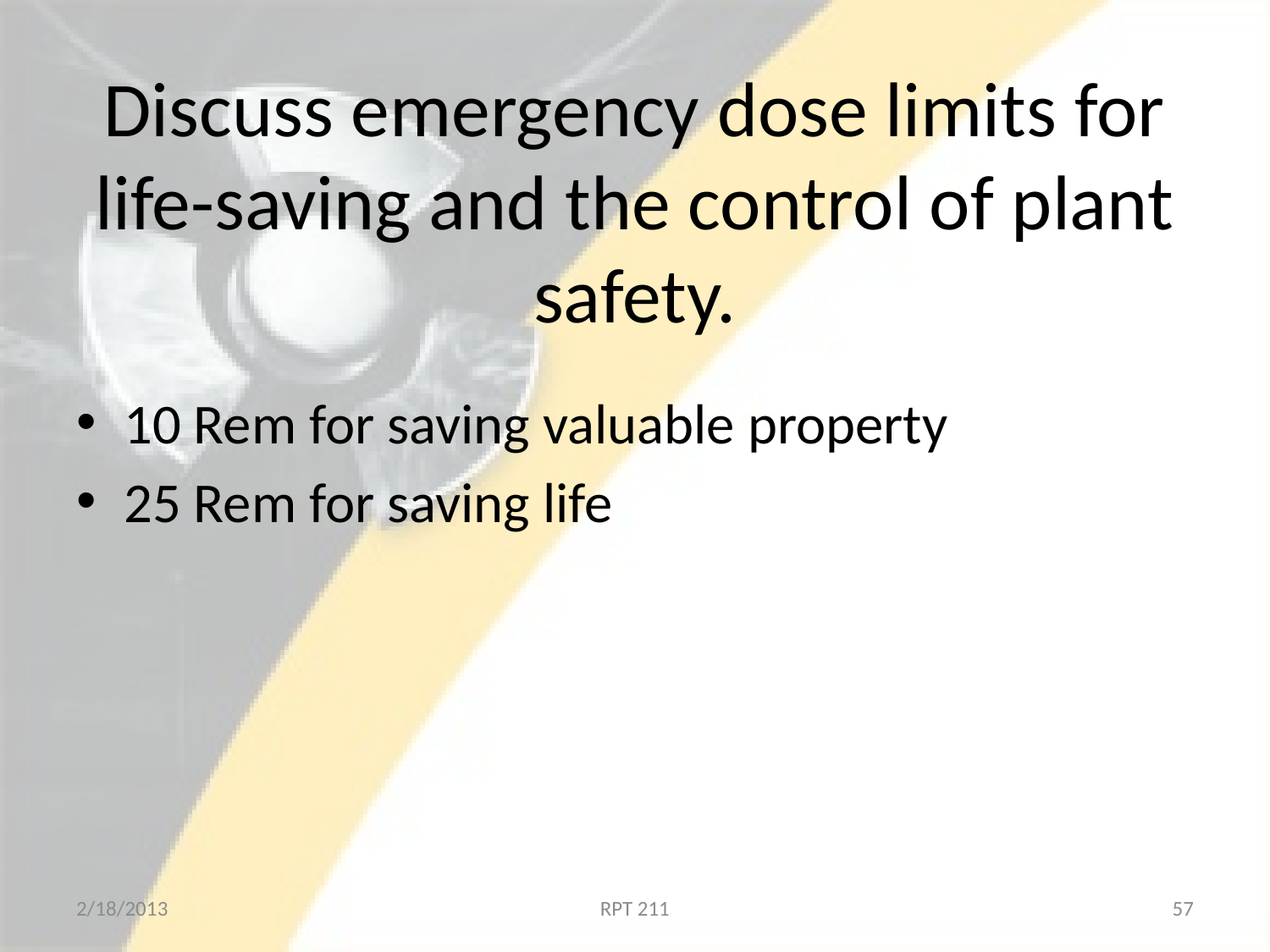

# Discuss emergency dose limits for life-saving and the control of plant safety.
10 Rem for saving valuable property
25 Rem for saving life
2/18/2013
RPT 211
57